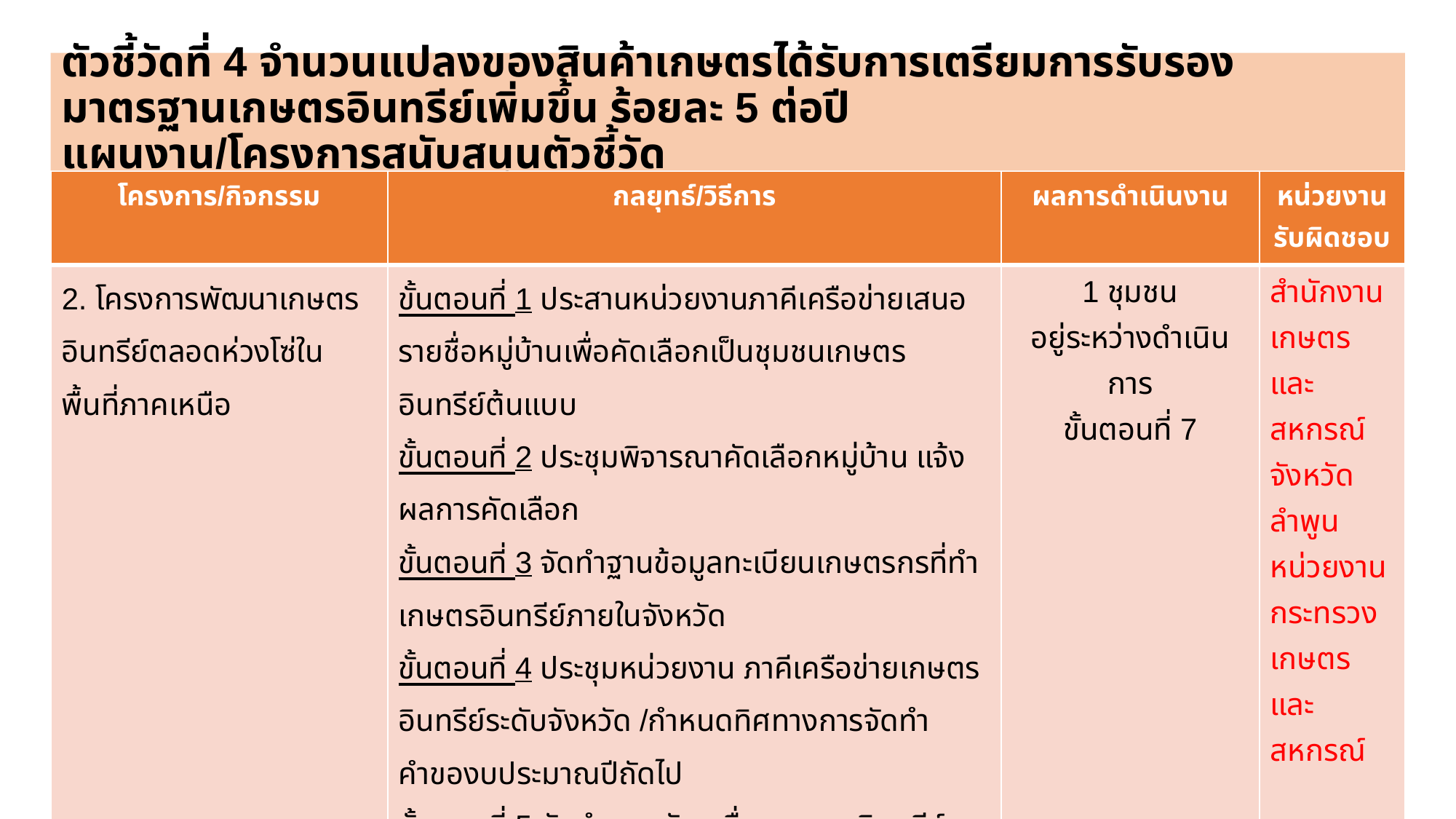

# ตัวชี้วัดที่ 4 จำนวนแปลงของสินค้าเกษตรได้รับการเตรียมการรับรองมาตรฐานเกษตรอินทรีย์เพิ่มขึ้น ร้อยละ 5 ต่อปี แผนงาน/โครงการสนับสนุนตัวชี้วัด
| โครงการ/กิจกรรม | กลยุทธ์/วิธีการ | ผลการดำเนินงาน | หน่วยงานรับผิดชอบ |
| --- | --- | --- | --- |
| 2. โครงการพัฒนาเกษตรอินทรีย์ตลอดห่วงโซ่ในพื้นที่ภาคเหนือ | ขั้นตอนที่ 1 ประสานหน่วยงานภาคีเครือข่ายเสนอรายชื่อหมู่บ้านเพื่อคัดเลือกเป็นชุมชนเกษตรอินทรีย์ต้นแบบ ขั้นตอนที่ 2 ประชุมพิจารณาคัดเลือกหมู่บ้าน แจ้งผลการคัดเลือก ขั้นตอนที่ 3 จัดทำฐานข้อมูลทะเบียนเกษตรกรที่ทำเกษตรอินทรีย์ภายในจังหวัด ขั้นตอนที่ 4 ประชุมหน่วยงาน ภาคีเครือข่ายเกษตรอินทรีย์ระดับจังหวัด /กำหนดทิศทางการจัดทำคำของบประมาณปีถัดไป ขั้นตอนที่ 5 จัดทำแผนขับเคลื่อนเกษตรอินทรีย์ระดับจังหวัด ระยะ 3 ปี (พ.ศ.2563-2565) ขั้นตอนที่ 6 จัดทำสื่อเผยแพร่ประชาสัมพันธ์ สร้างการรับรู้ข้อมูลเกี่ยวกับเกษตรอินทรีย์ในพื้นที่จังหวัด ขั้นตอนที่ 7 การประกวดชุมชนต้นแบบ | 1 ชุมชน อยู่ระหว่างดำเนินการ ขั้นตอนที่ 7 | สำนักงานเกษตรและสหกรณ์จังหวัดลำพูนหน่วยงานกระทรวงเกษตรและสหกรณ์ |